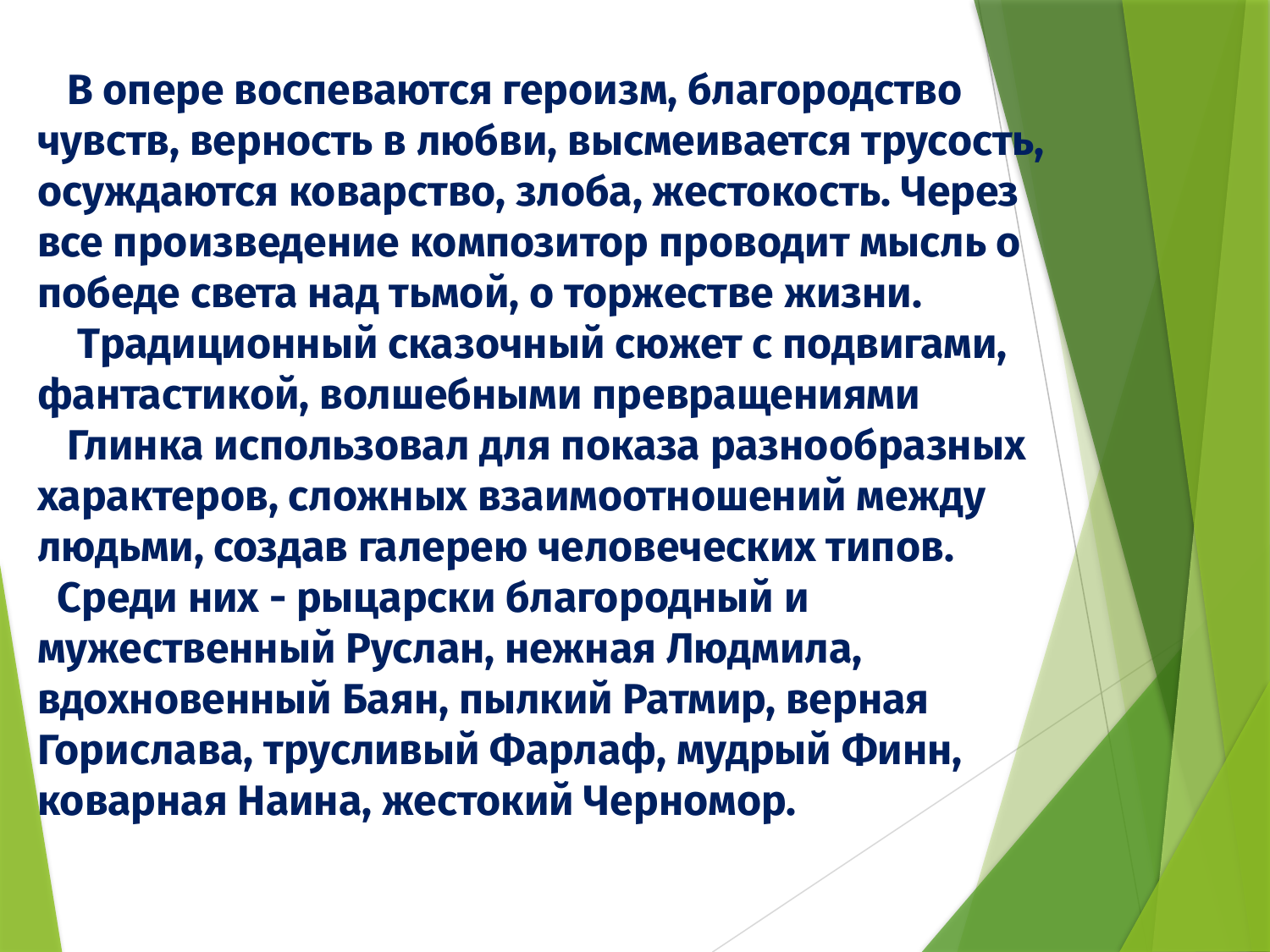

В опере воспеваются героизм, благородство чувств, верность в любви, высмеивается трусость, осуждаются коварство, злоба, жестокость. Через все произведение композитор проводит мысль о победе света над тьмой, о торжестве жизни.
    Традиционный сказочный сюжет с подвигами, фантастикой, волшебными превращениями
   Глинка использовал для показа разнообразных характеров, сложных взаимоотношений между людьми, создав галерею человеческих типов.
  Среди них - рыцарски благородный и мужественный Руслан, нежная Людмила, вдохновенный Баян, пылкий Ратмир, верная Горислава, трусливый Фарлаф, мудрый Финн, коварная Наина, жестокий Черномор.